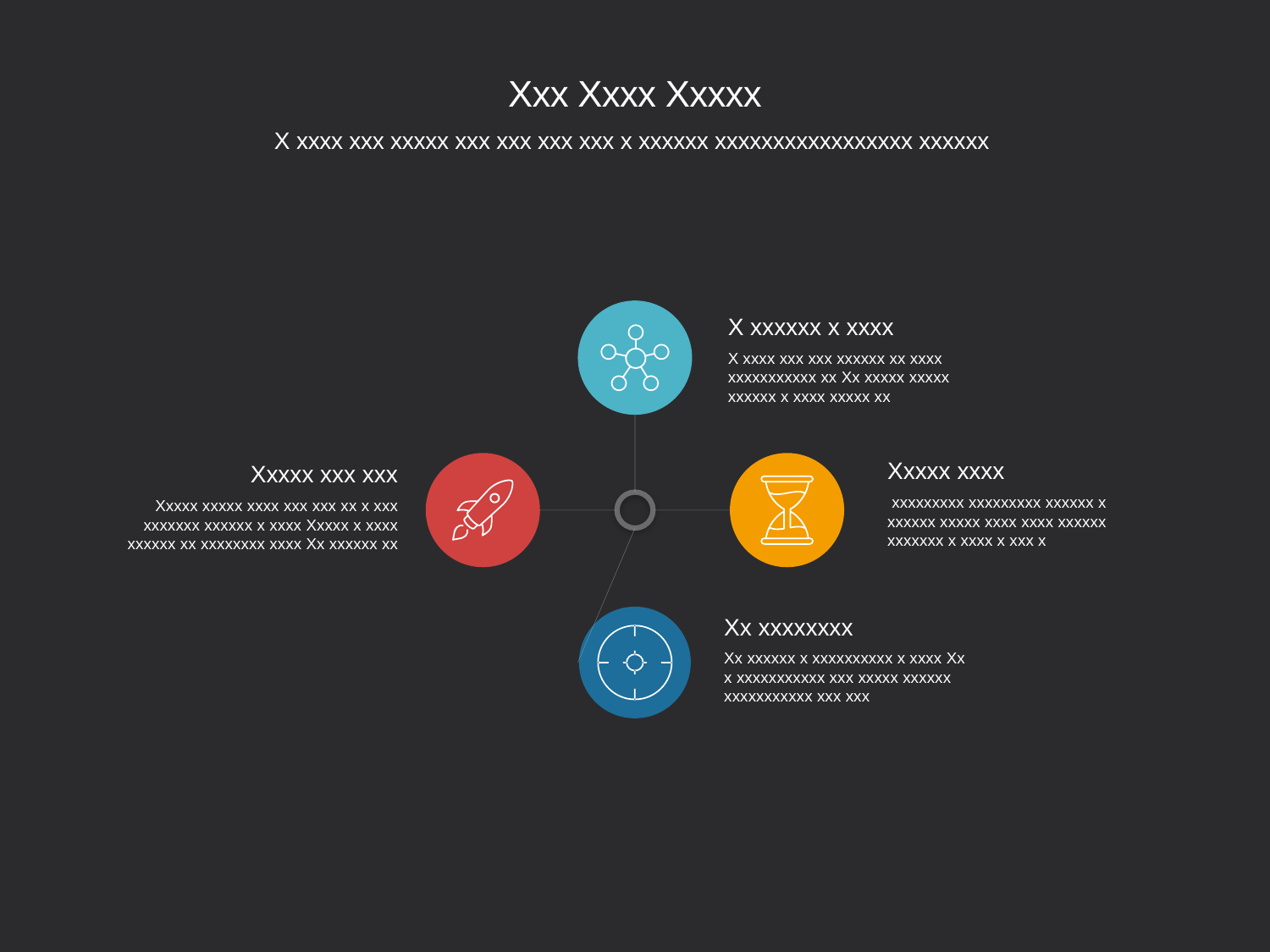

# Xxx Xxxx Xxxxx
X xxxx xxx xxxxx xxx xxx xxx xxx x xxxxxx xxxxxxxxxxxxxxxxx xxxxxx

X xxxxxx x xxxx
X xxxx xxx xxx xxxxxx xx xxxx xxxxxxxxxxx xx Xx xxxxx xxxxx xxxxxx x xxxx xxxxx xx
Xxxxx xxxx
 xxxxxxxxx xxxxxxxxx xxxxxx x xxxxxx xxxxx xxxx xxxx xxxxxx xxxxxxx x xxxx x xxx x
Xxxxx xxx xxx
Xxxxx xxxxx xxxx xxx xxx xx x xxx xxxxxxx xxxxxx x xxxx Xxxxx x xxxx xxxxxx xx xxxxxxxx xxxx Xx xxxxxx xx

Xx xxxxxxxx
Xx xxxxxx x xxxxxxxxxx x xxxx Xx x xxxxxxxxxxx xxx xxxxx xxxxxx xxxxxxxxxxx xxx xxx